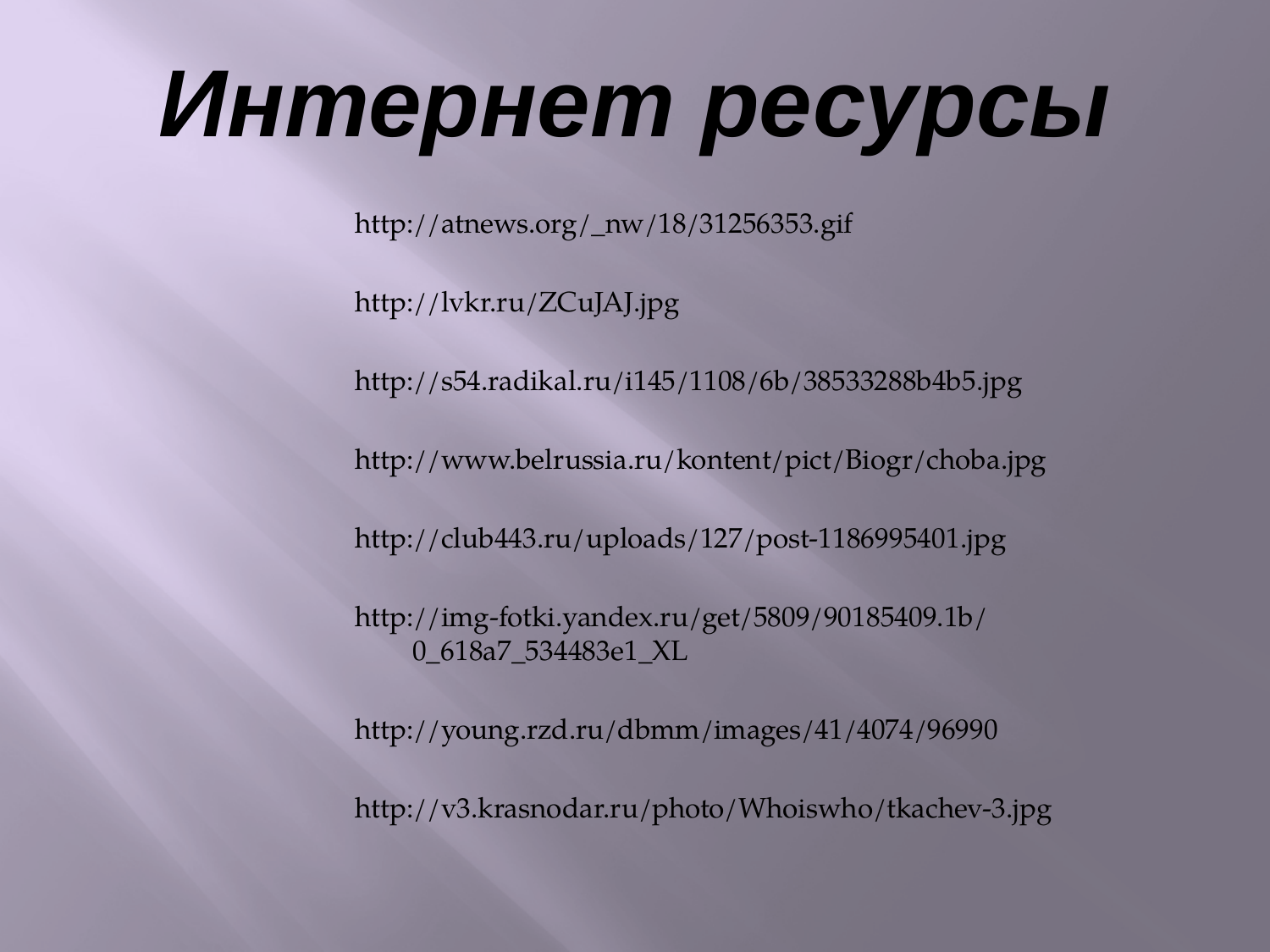

# Интернет ресурсы
http://atnews.org/_nw/18/31256353.gif

http://lvkr.ru/ZCuJAJ.jpg

http://s54.radikal.ru/i145/1108/6b/38533288b4b5.jpg

http://www.belrussia.ru/kontent/pict/Biogr/choba.jpg

http://club443.ru/uploads/127/post-1186995401.jpg

http://img-fotki.yandex.ru/get/5809/90185409.1b/0_618a7_534483e1_XL

http://young.rzd.ru/dbmm/images/41/4074/96990

http://v3.krasnodar.ru/photo/Whoiswho/tkachev-3.jpg